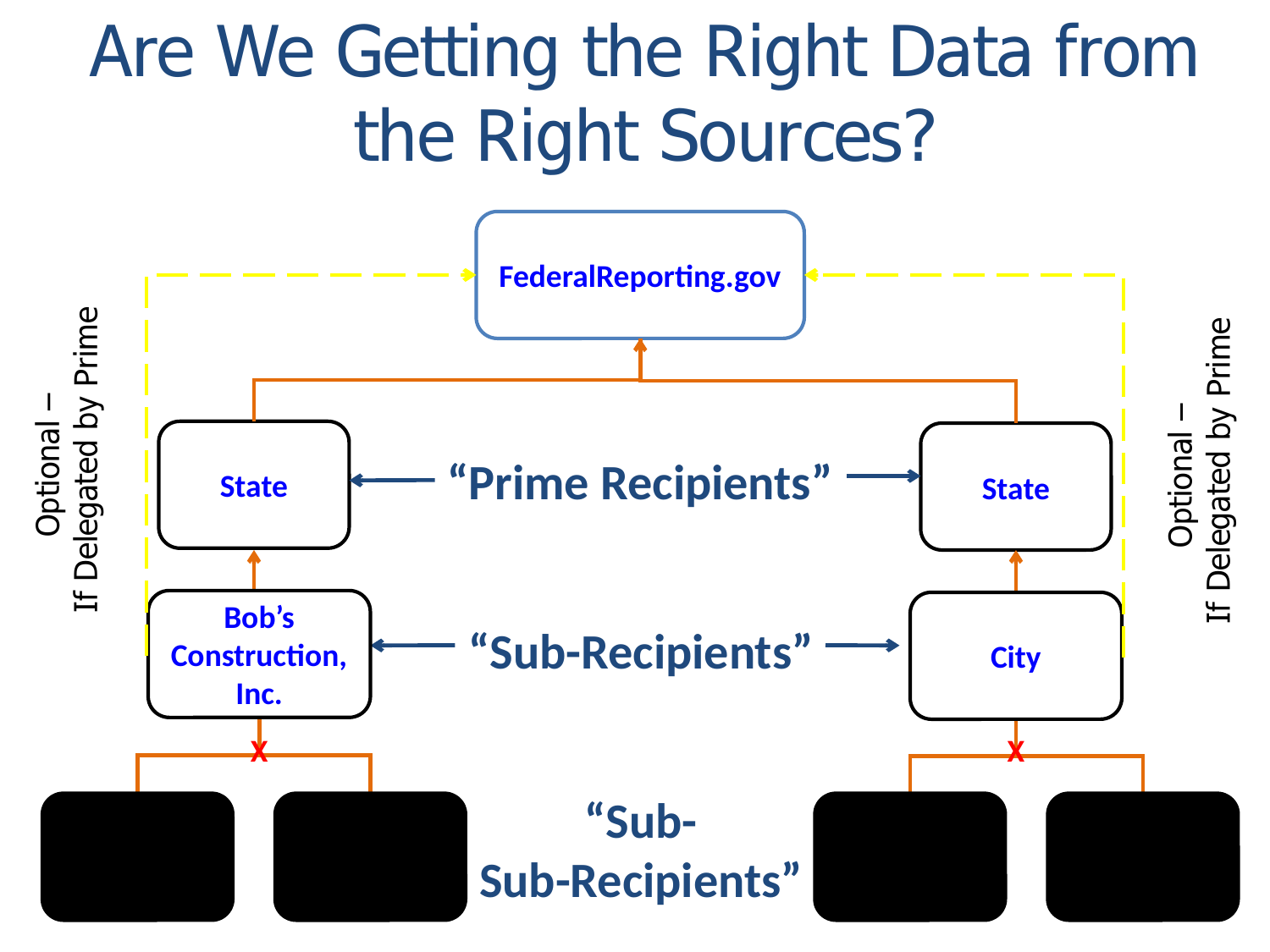

Are We Getting the Right Data from the Right Sources?
FederalReporting.gov
Optional –
If Delegated by Prime
Optional –
If Delegated by Prime
State
State
“Prime Recipients”
Bob’s Construction, Inc.
City
“Sub-Recipients”
X
X
“Sub-
Sub-Recipients”